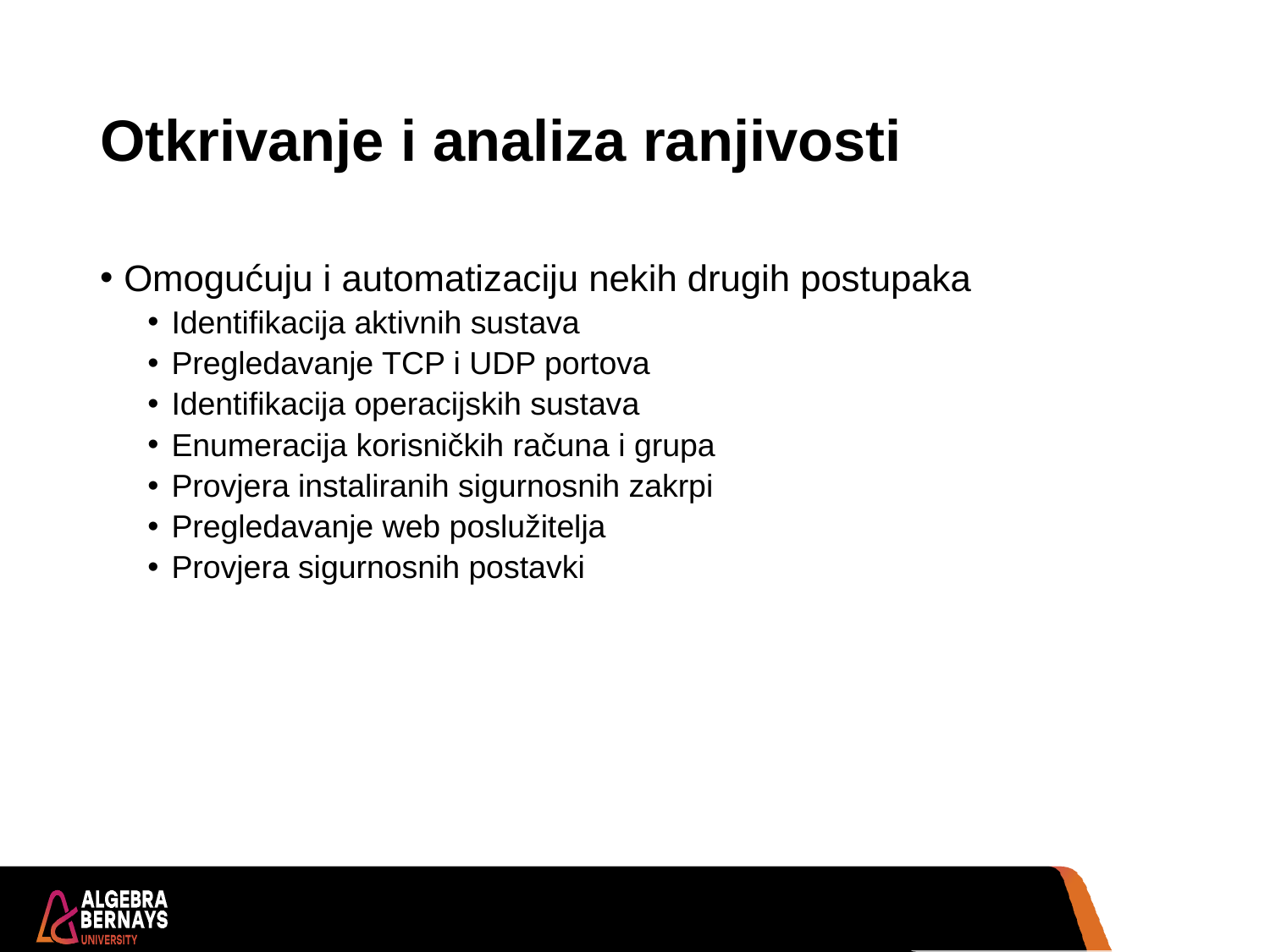

# Otkrivanje i analiza ranjivosti
Omogućuju i automatizaciju nekih drugih postupaka
Identifikacija aktivnih sustava
Pregledavanje TCP i UDP portova
Identifikacija operacijskih sustava
Enumeracija korisničkih računa i grupa
Provjera instaliranih sigurnosnih zakrpi
Pregledavanje web poslužitelja
Provjera sigurnosnih postavki